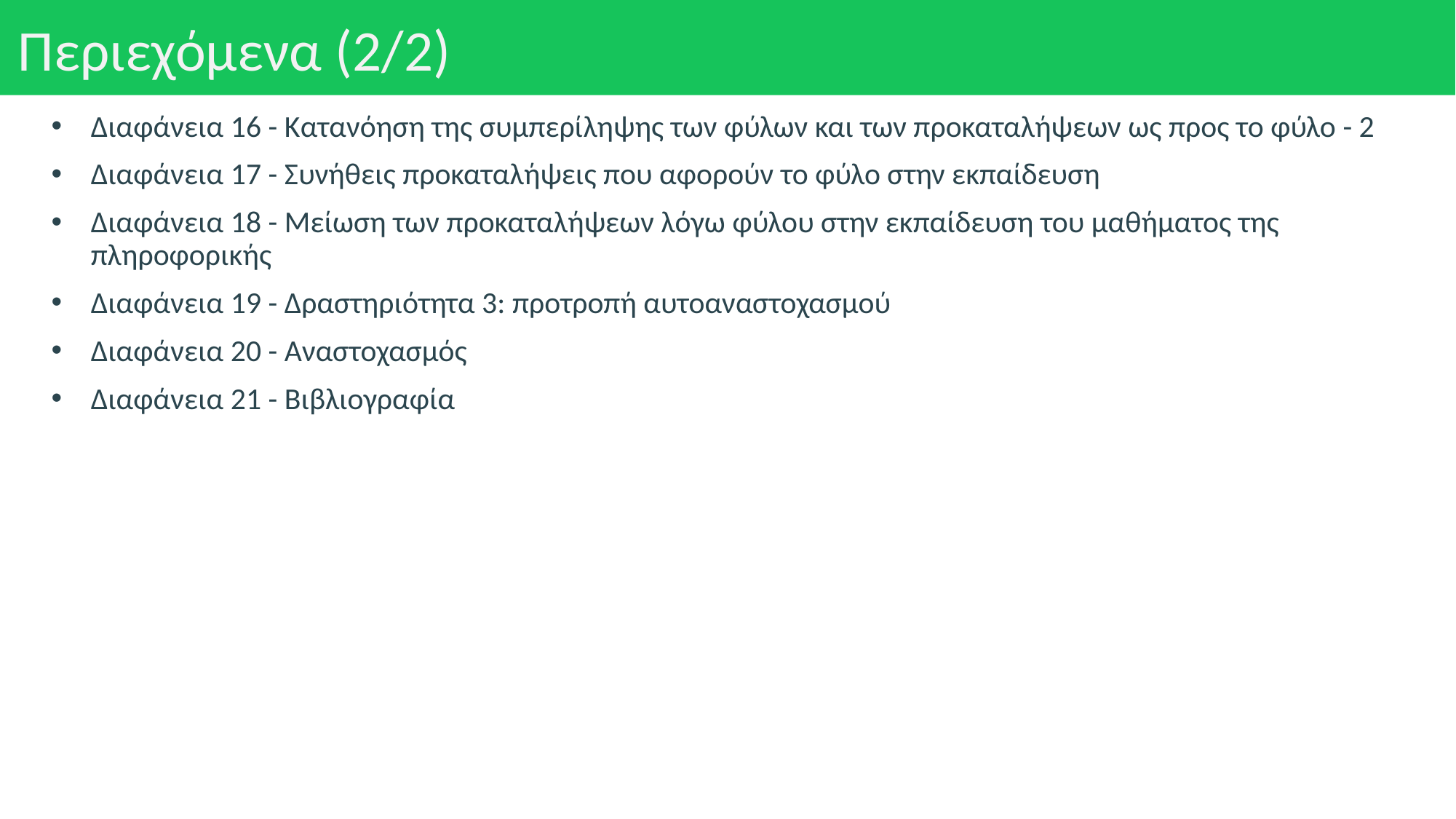

# Περιεχόμενα (2/2)
Διαφάνεια 16 - Κατανόηση της συμπερίληψης των φύλων και των προκαταλήψεων ως προς το φύλο - 2
Διαφάνεια 17 - Συνήθεις προκαταλήψεις που αφορούν το φύλο στην εκπαίδευση
Διαφάνεια 18 - Μείωση των προκαταλήψεων λόγω φύλου στην εκπαίδευση του μαθήματος της πληροφορικής
Διαφάνεια 19 - Δραστηριότητα 3: προτροπή αυτοαναστοχασμού
Διαφάνεια 20 - Αναστοχασμός
Διαφάνεια 21 - Βιβλιογραφία